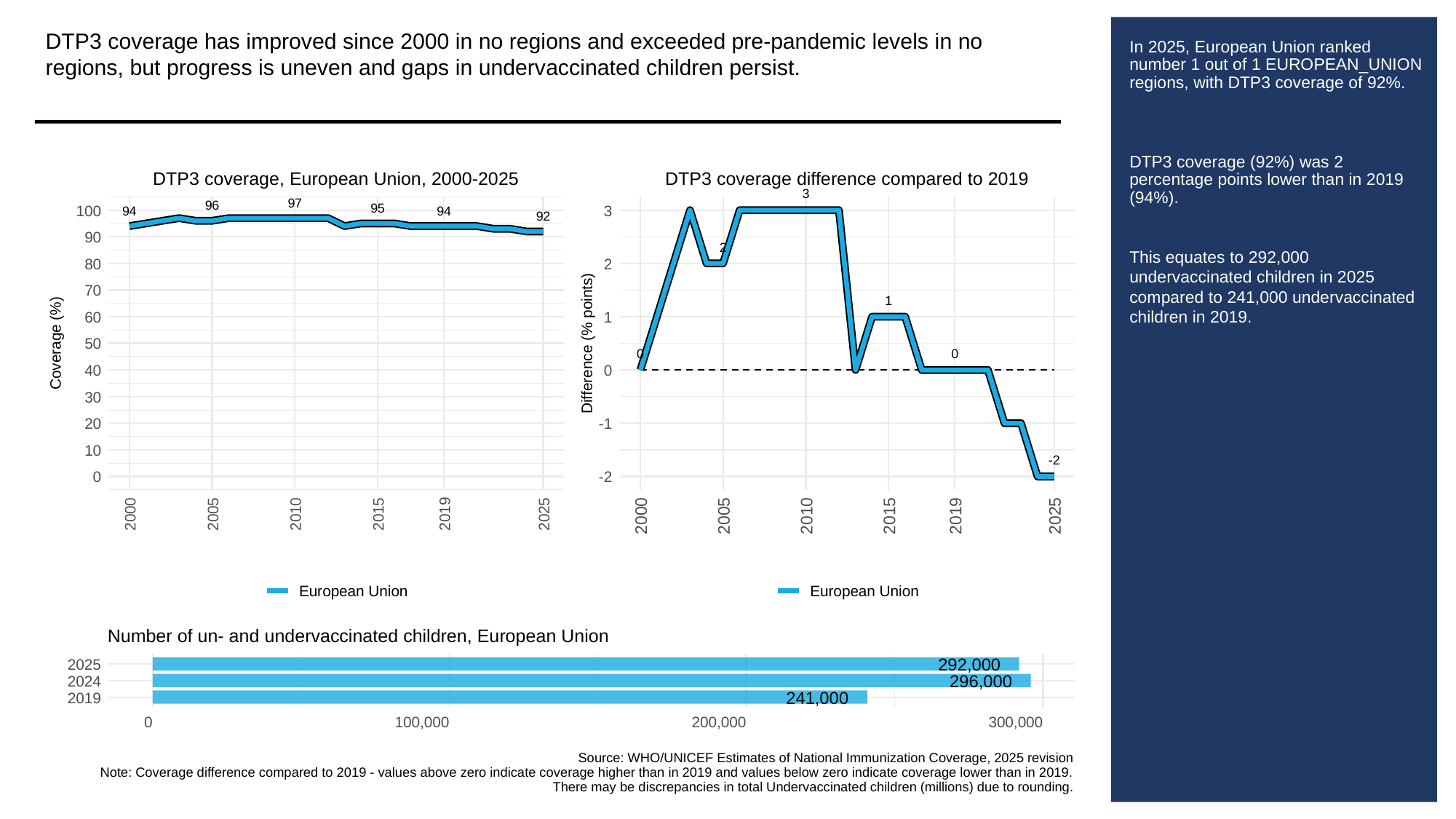

DTP3 coverage has improved since 2000 in no regions and exceeded pre-pandemic levels in no regions, but progress is uneven and gaps in undervaccinated children persist.
# In 2025, European Union ranked number 1 out of 1 EUROPEAN_UNION regions, with DTP3 coverage of 92%.

DTP3 coverage (92%) was 2 percentage points lower than in 2019 (94%).

This equates to 292,000 undervaccinated children in 2025 compared to 241,000 undervaccinated children in 2019.

DTP3 coverage, European Union, 2000-2025
DTP3 coverage difference compared to 2019
3

97
96
95
100
3
94
94

92

90

2

80
2

70

1

60
1

Coverage (%)
50
Difference (% points)

0
0

40
0

30

20
-1

10

-2

0
-2

2000
2005
2010
2015
2019
2025
2000
2005
2010
2015
2019
2025
European Union
European Union

Number of un- and undervaccinated children, European Union

292,000
2025

296,000
2024

241,000
2019

0
100,000
200,000
300,000
Source: WHO/UNICEF Estimates of National Immunization Coverage, 2025 revision
Note: Coverage difference compared to 2019 - values above zero indicate coverage higher than in 2019 and values below zero indicate coverage lower than in 2019.
There may be discrepancies in total Undervaccinated children (millions) due to rounding.